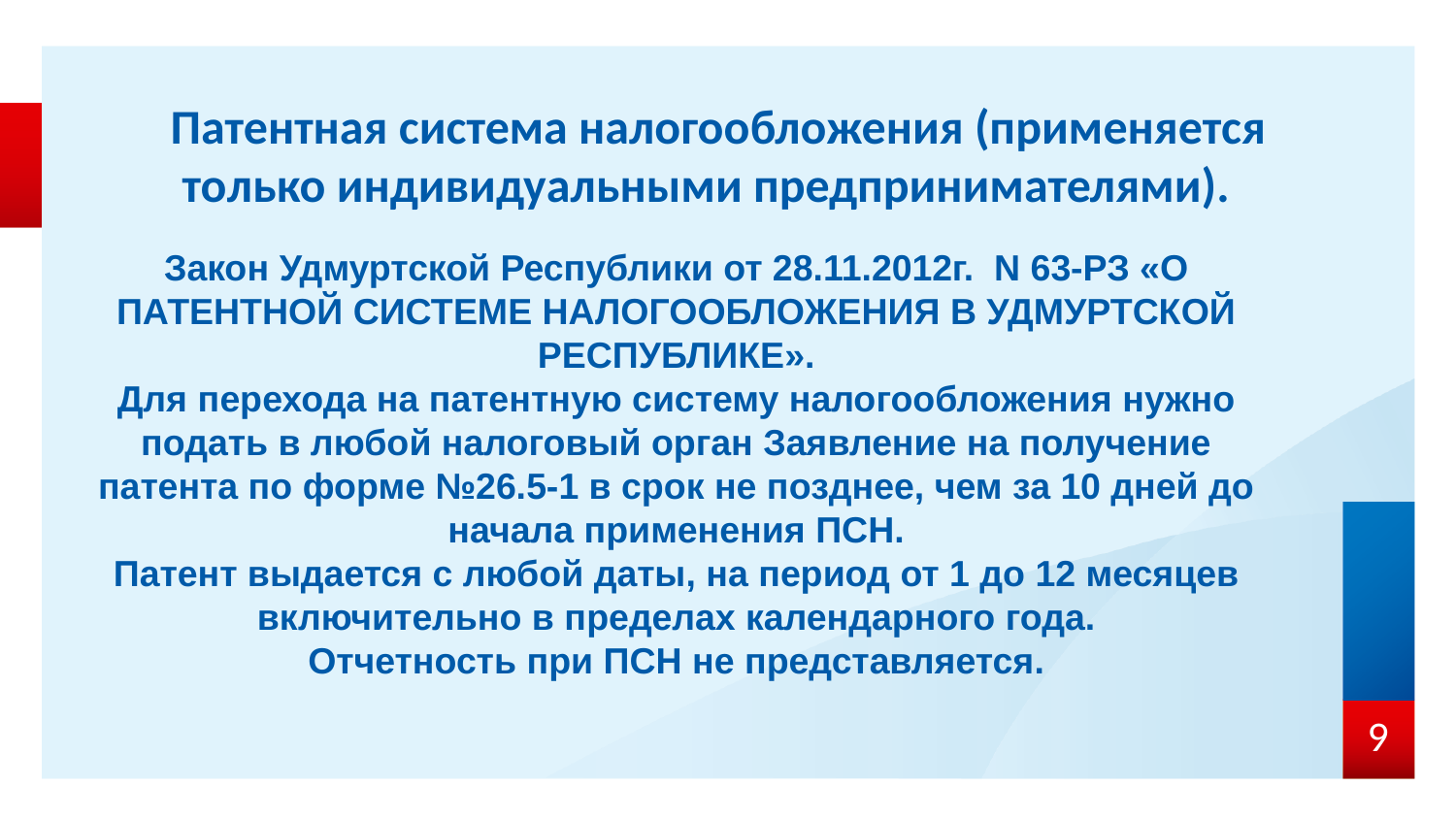

Патентная система налогообложения (применяется только индивидуальными предпринимателями).
Закон Удмуртской Республики от 28.11.2012г.  N 63-РЗ «О ПАТЕНТНОЙ СИСТЕМЕ НАЛОГООБЛОЖЕНИЯ В УДМУРТСКОЙ РЕСПУБЛИКЕ».
Для перехода на патентную систему налогообложения нужно подать в любой налоговый орган Заявление на получение патента по форме №26.5-1 в срок не позднее, чем за 10 дней до начала применения ПСН.
Патент выдается с любой даты, на период от 1 до 12 месяцев включительно в пределах календарного года.
Отчетность при ПСН не представляется.
9